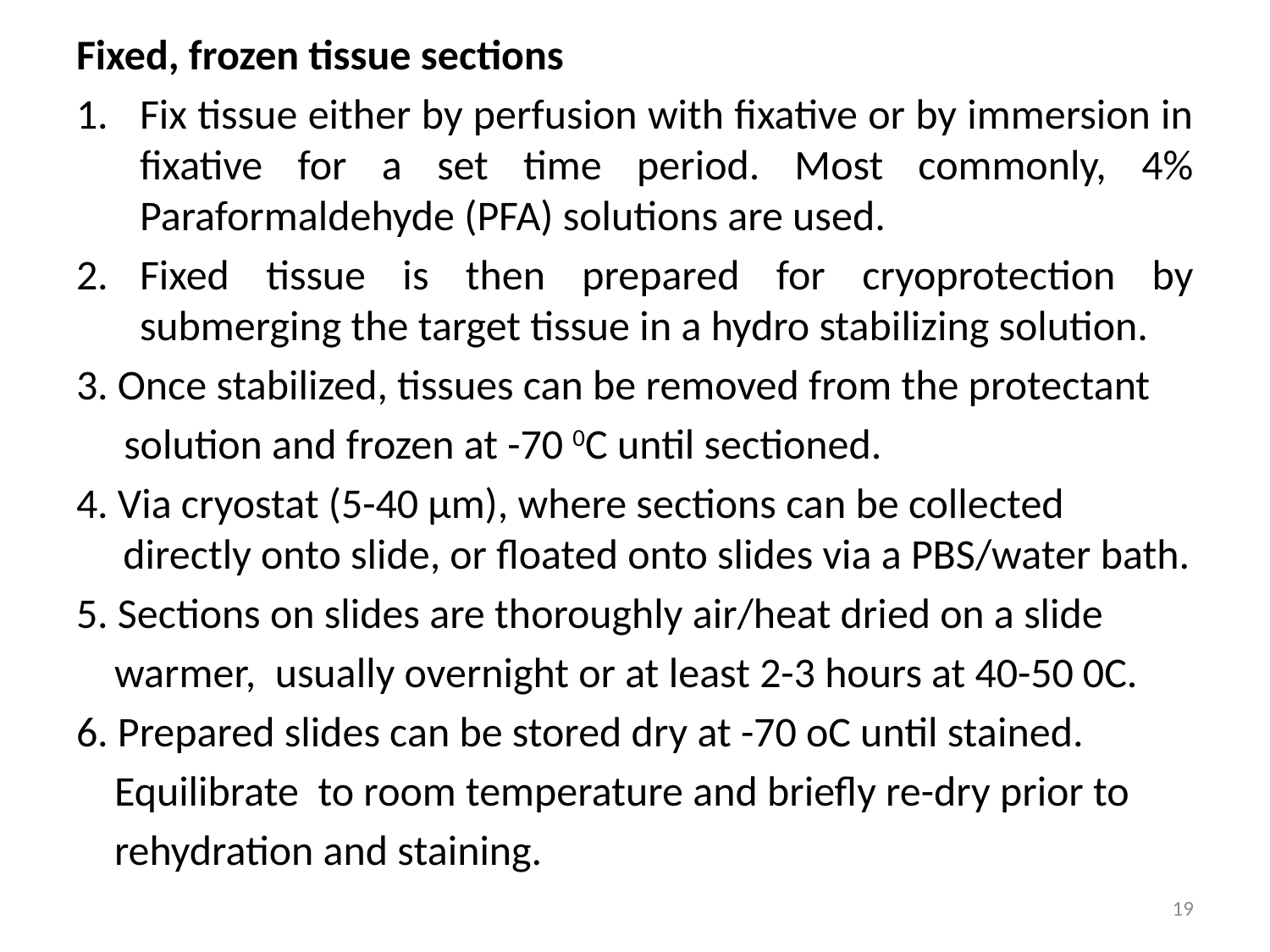

Fixed, frozen tissue sections
Fix tissue either by perfusion with fixative or by immersion in fixative for a set time period. Most commonly, 4% Paraformaldehyde (PFA) solutions are used.
Fixed tissue is then prepared for cryoprotection by submerging the target tissue in a hydro stabilizing solution.
3. Once stabilized, tissues can be removed from the protectant
     solution and frozen at -70 0C until sectioned.
4. Via cryostat (5-40 μm), where sections can be collected directly onto slide, or floated onto slides via a PBS/water bath.
5. Sections on slides are thoroughly air/heat dried on a slide
    warmer,  usually overnight or at least 2-3 hours at 40-50 0C.
6. Prepared slides can be stored dry at -70 oC until stained.
    Equilibrate  to room temperature and briefly re-dry prior to
    rehydration and staining.

19